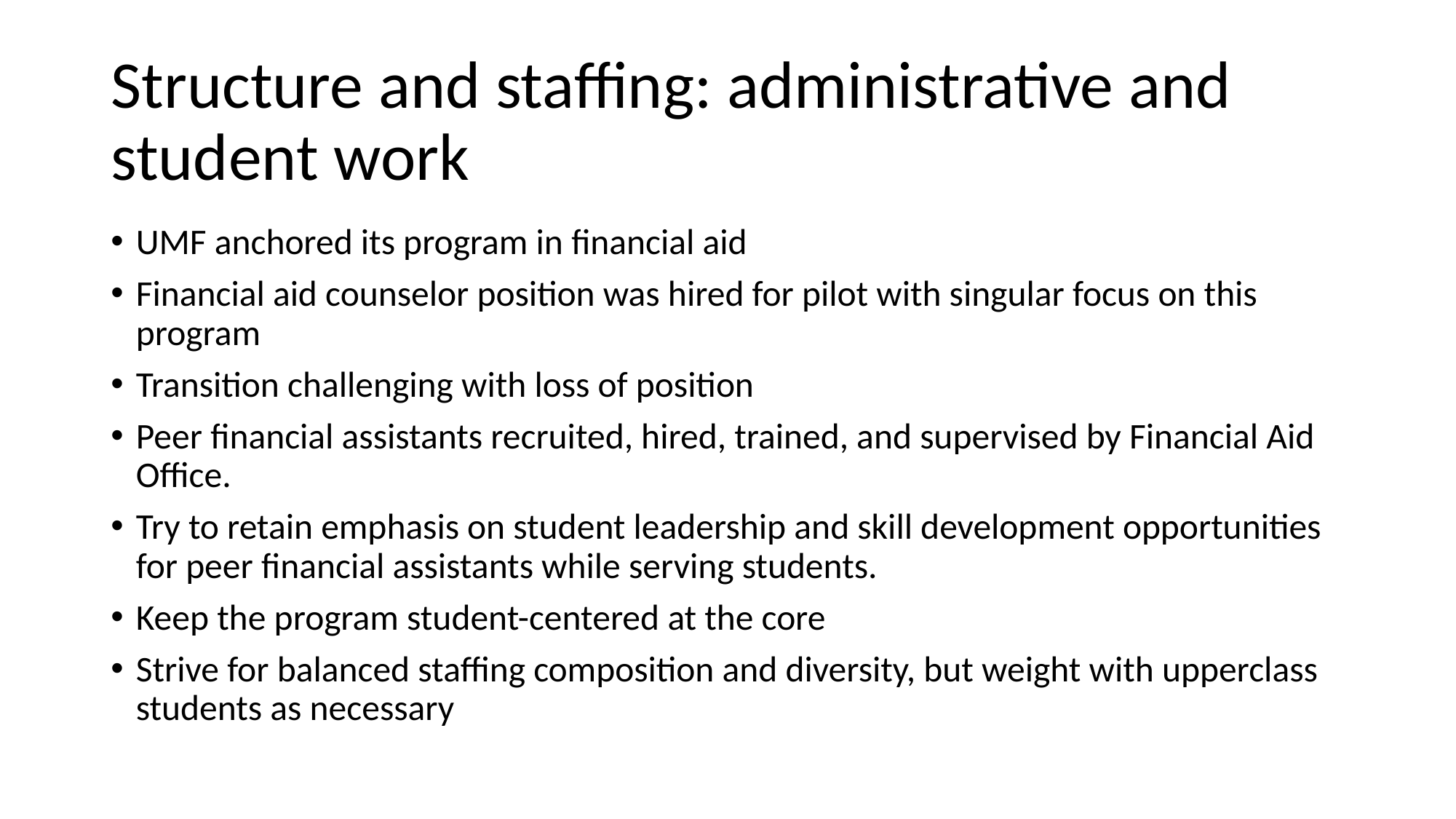

# Structure and staffing: administrative and student work
UMF anchored its program in financial aid
Financial aid counselor position was hired for pilot with singular focus on this program
Transition challenging with loss of position
Peer financial assistants recruited, hired, trained, and supervised by Financial Aid Office.
Try to retain emphasis on student leadership and skill development opportunities for peer financial assistants while serving students.
Keep the program student-centered at the core
Strive for balanced staffing composition and diversity, but weight with upperclass students as necessary